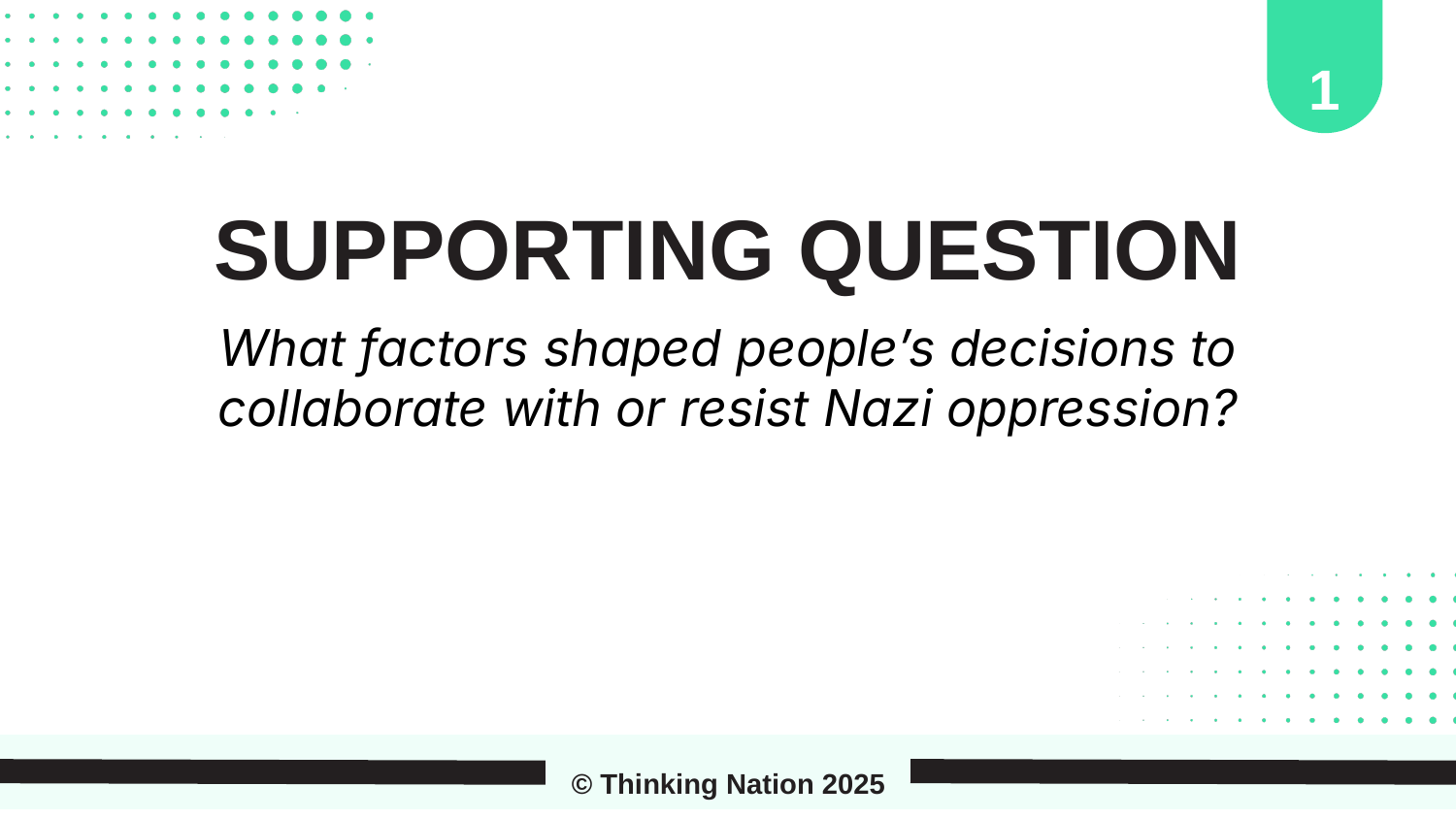

1
SUPPORTING QUESTION
What factors shaped people’s decisions to collaborate with or resist Nazi oppression?

© Thinking Nation 2025